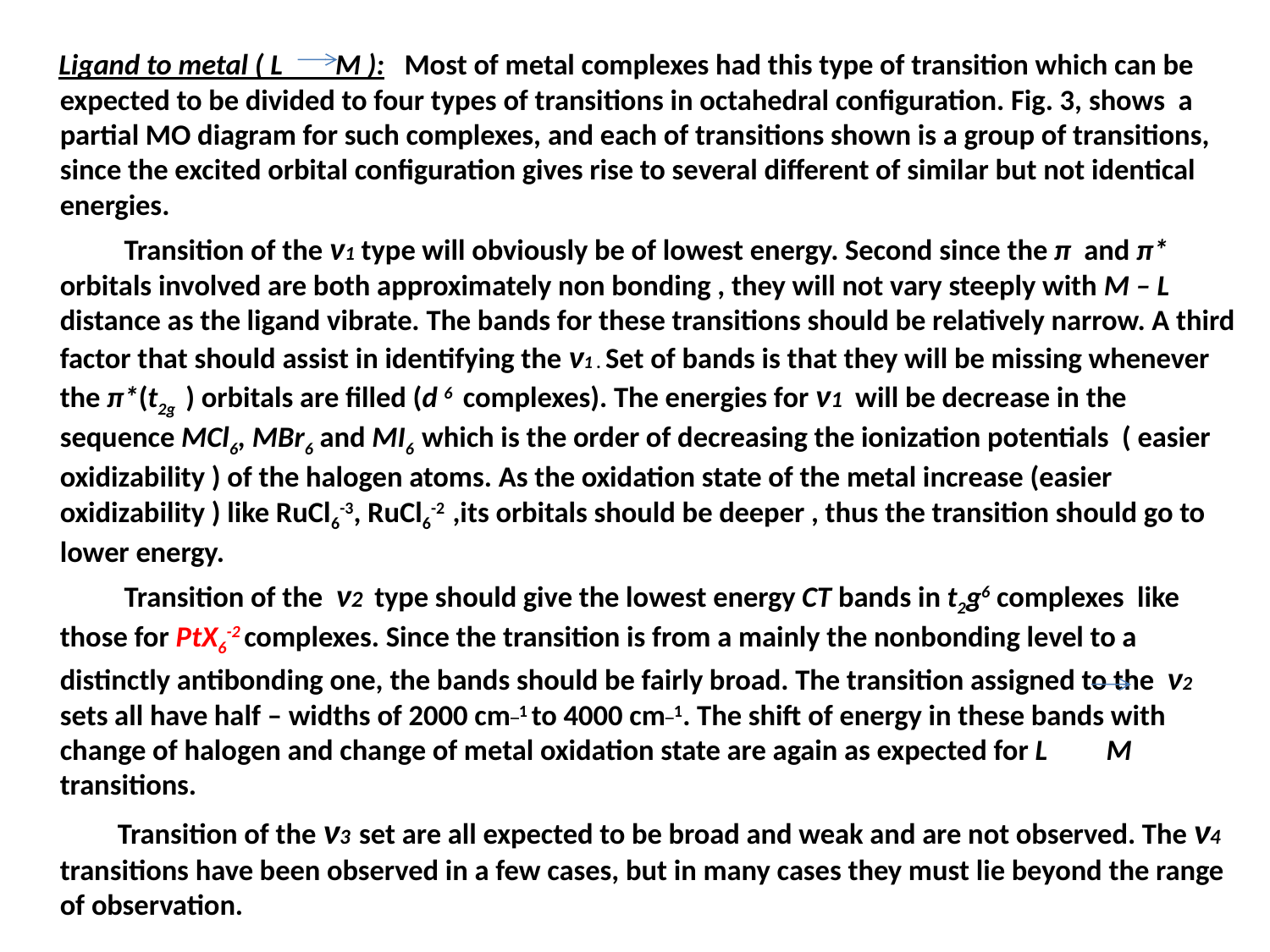

Ligand to metal ( L        M ):   Most of metal complexes had this type of transition which can be expected to be divided to four types of transitions in octahedral configuration. Fig. 3, shows  a partial MO diagram for such complexes, and each of transitions shown is a group of transitions, since the excited orbital configuration gives rise to several different of similar but not identical energies.
                 Transition of the ν1 type will obviously be of lowest energy. Second since the π  and π* orbitals involved are both approximately non bonding , they will not vary steeply with M – L distance as the ligand vibrate. The bands for these transitions should be relatively narrow. A third factor that should assist in identifying the ν1 . Set of bands is that they will be missing whenever the π*(t2g  ) orbitals are filled (d 6  complexes). The energies for ν1  will be decrease in the sequence MCl6, MBr6 and MI6  which is the order of decreasing the ionization potentials  ( easier oxidizability ) of the halogen atoms. As the oxidation state of the metal increase (easier oxidizability ) like RuCl6-3, RuCl6-2  ,its orbitals should be deeper , thus the transition should go to lower energy.
                 Transition of the  ν2  type should give the lowest energy CT bands in t2g6 complexes  like those for PtX6-2 complexes. Since the transition is from a mainly the nonbonding level to a distinctly antibonding one, the bands should be fairly broad. The transition assigned to the  ν2  sets all have half – widths of 2000 cm_1 to 4000 cm_1. The shift of energy in these bands with change of halogen and change of metal oxidation state are again as expected for L         M transitions.
                Transition of the ν3  set are all expected to be broad and weak and are not observed. The ν4  transitions have been observed in a few cases, but in many cases they must lie beyond the range of observation.